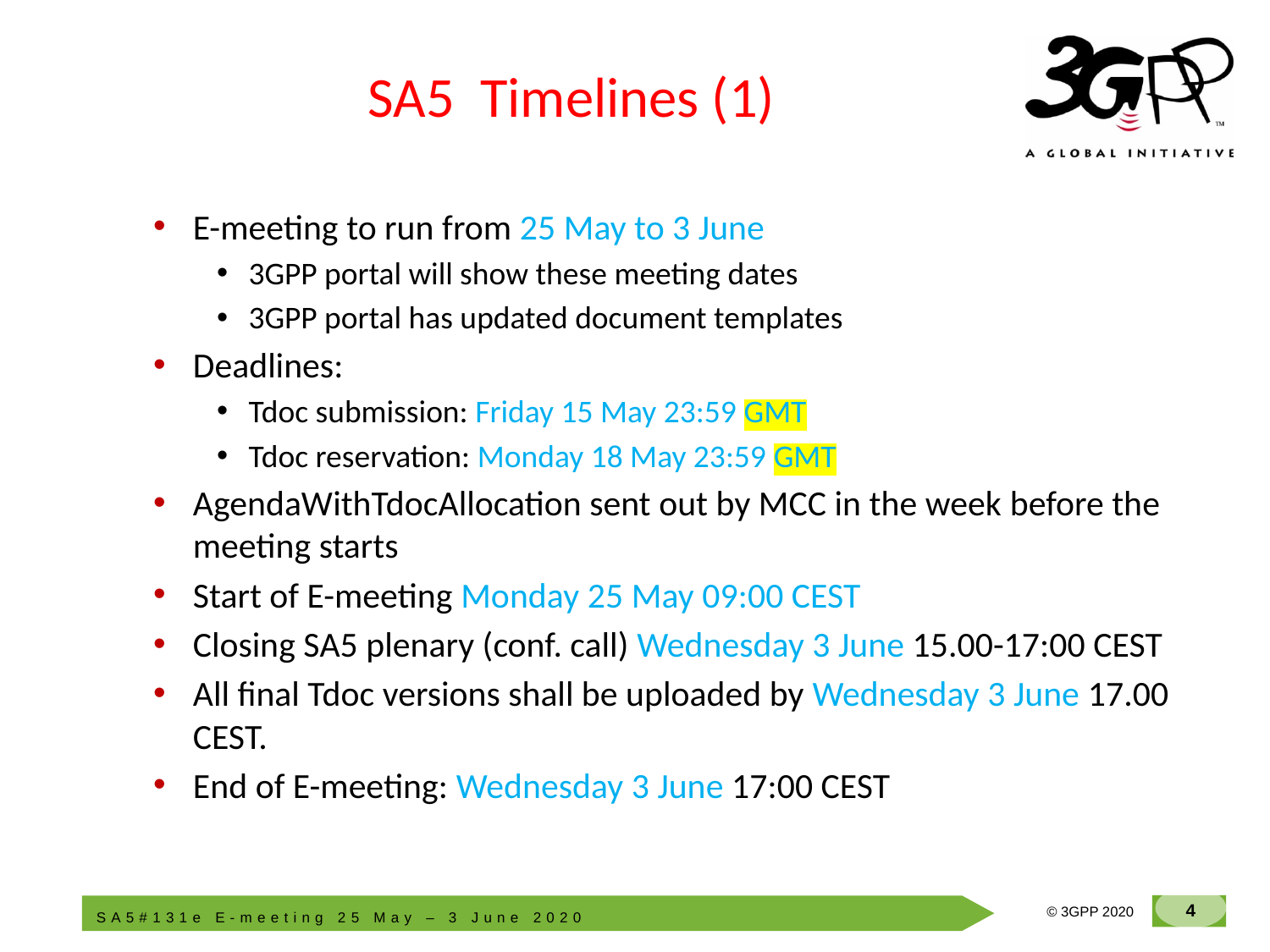

# SA5  Timelines (1)
E-meeting to run from 25 May to 3 June
3GPP portal will show these meeting dates
3GPP portal has updated document templates
Deadlines:
Tdoc submission: Friday 15 May 23:59 GMT
Tdoc reservation: Monday 18 May 23:59 GMT
AgendaWithTdocAllocation sent out by MCC in the week before the meeting starts
Start of E-meeting Monday 25 May 09:00 CEST
Closing SA5 plenary (conf. call) Wednesday 3 June 15.00-17:00 CEST
All final Tdoc versions shall be uploaded by Wednesday 3 June 17.00 CEST.
End of E-meeting: Wednesday 3 June 17:00 CEST